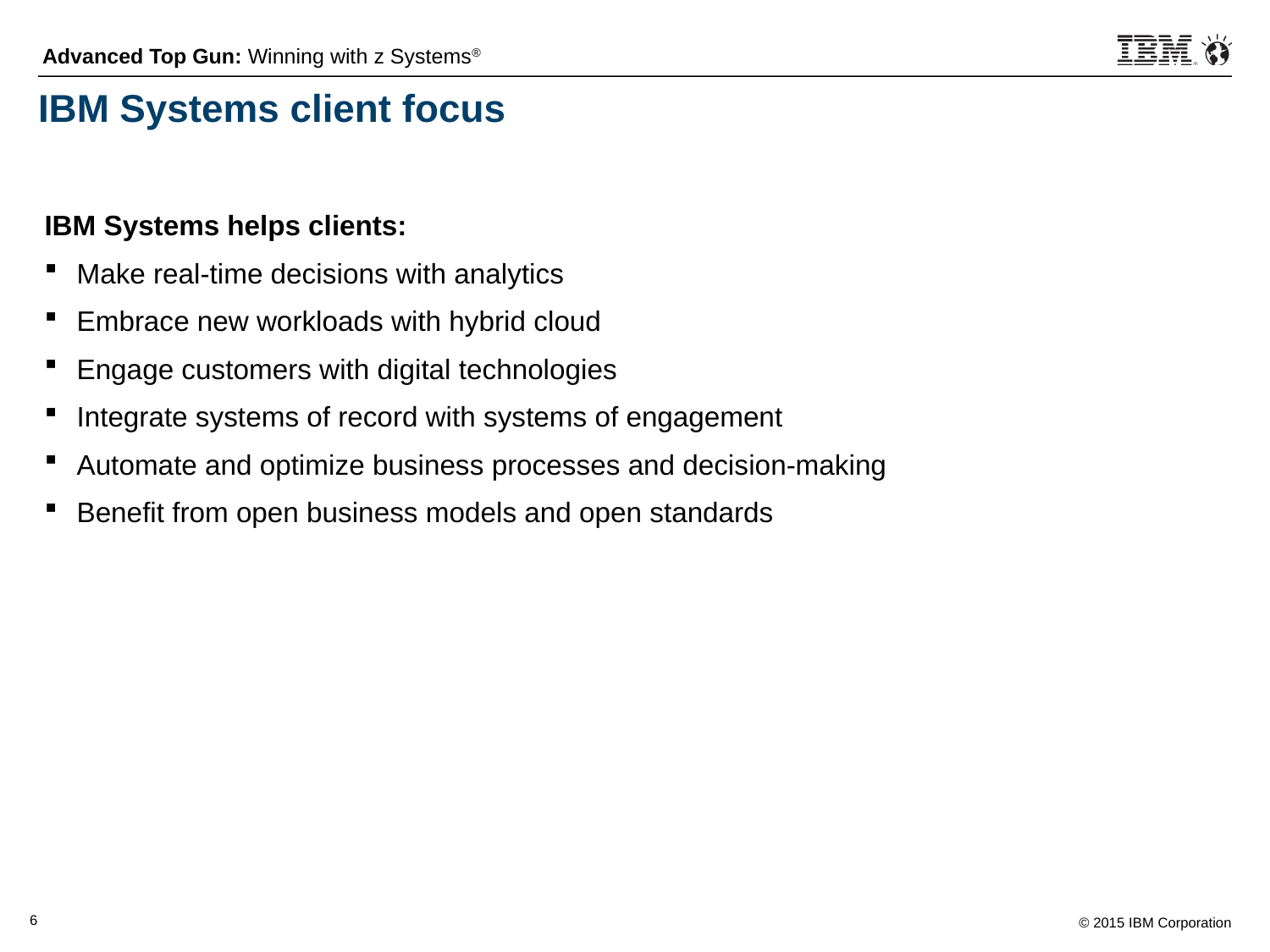

# IBM Systems client focus
IBM Systems helps clients:
Make real-time decisions with analytics
Embrace new workloads with hybrid cloud
Engage customers with digital technologies
Integrate systems of record with systems of engagement
Automate and optimize business processes and decision-making
Benefit from open business models and open standards
6